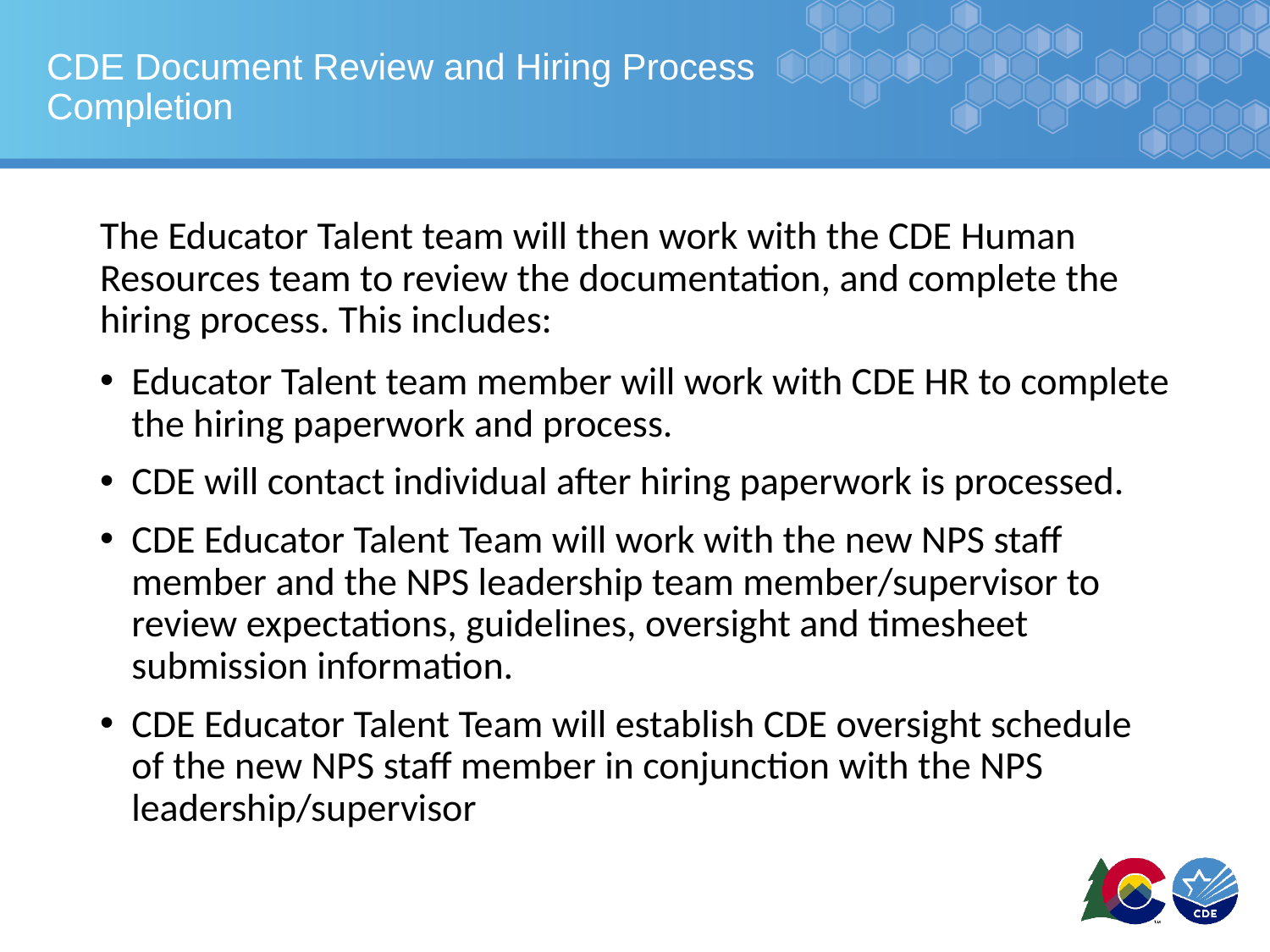

# CDE Document Review and Hiring Process Completion
The Educator Talent team will then work with the CDE Human Resources team to review the documentation, and complete the hiring process. This includes:
Educator Talent team member will work with CDE HR to complete the hiring paperwork and process.
CDE will contact individual after hiring paperwork is processed.
CDE Educator Talent Team will work with the new NPS staff member and the NPS leadership team member/supervisor to review expectations, guidelines, oversight and timesheet submission information.
CDE Educator Talent Team will establish CDE oversight schedule of the new NPS staff member in conjunction with the NPS leadership/supervisor